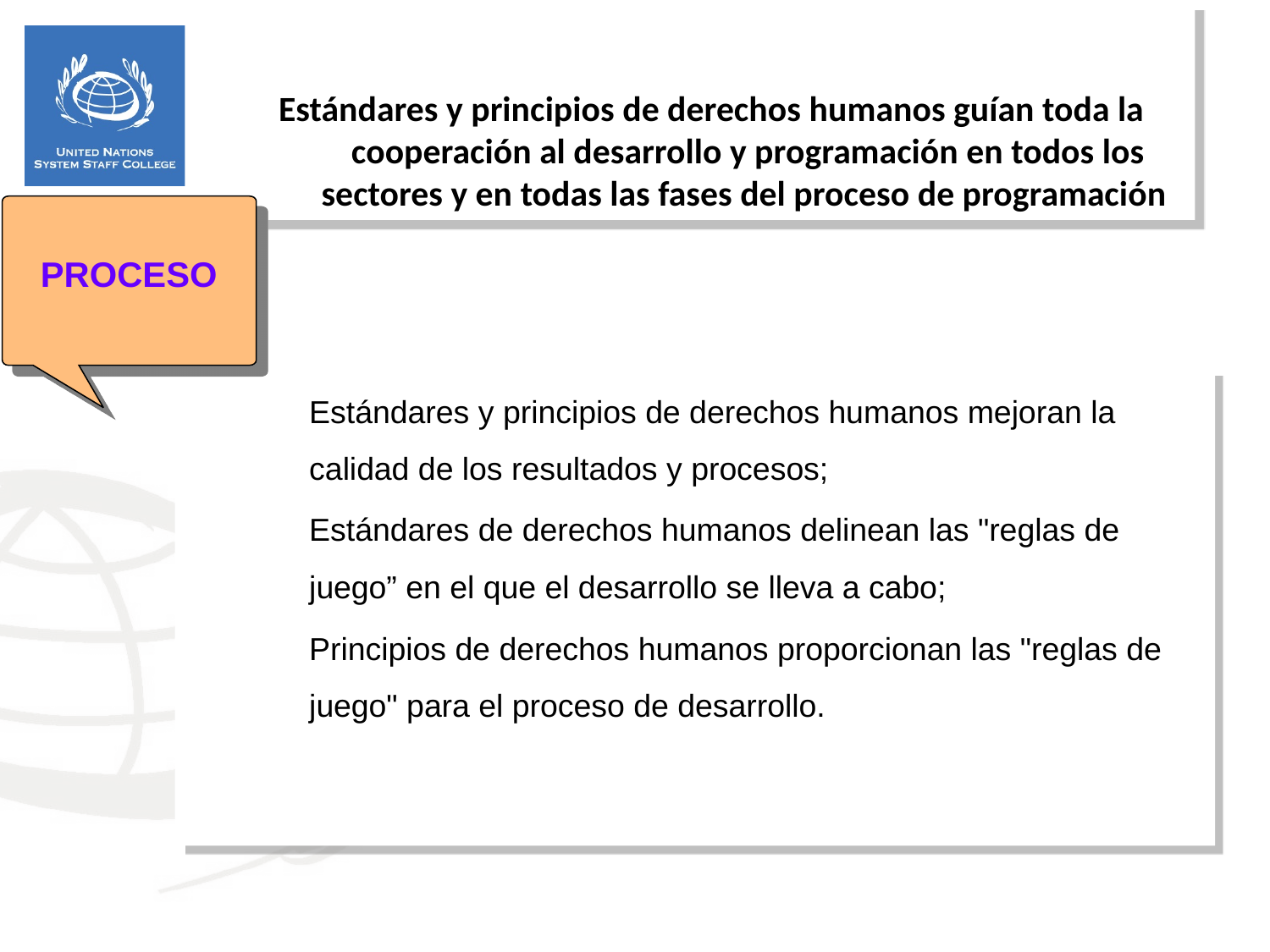

Estándares y principios de derechos humanos guían toda la cooperación al desarrollo y programación en todos los sectores y en todas las fases del proceso de programación

PROCESO
Estándares y principios de derechos humanos mejoran la calidad de los resultados y procesos;
Estándares de derechos humanos delinean las "reglas de juego” en el que el desarrollo se lleva a cabo;
Principios de derechos humanos proporcionan las "reglas de juego" para el proceso de desarrollo.